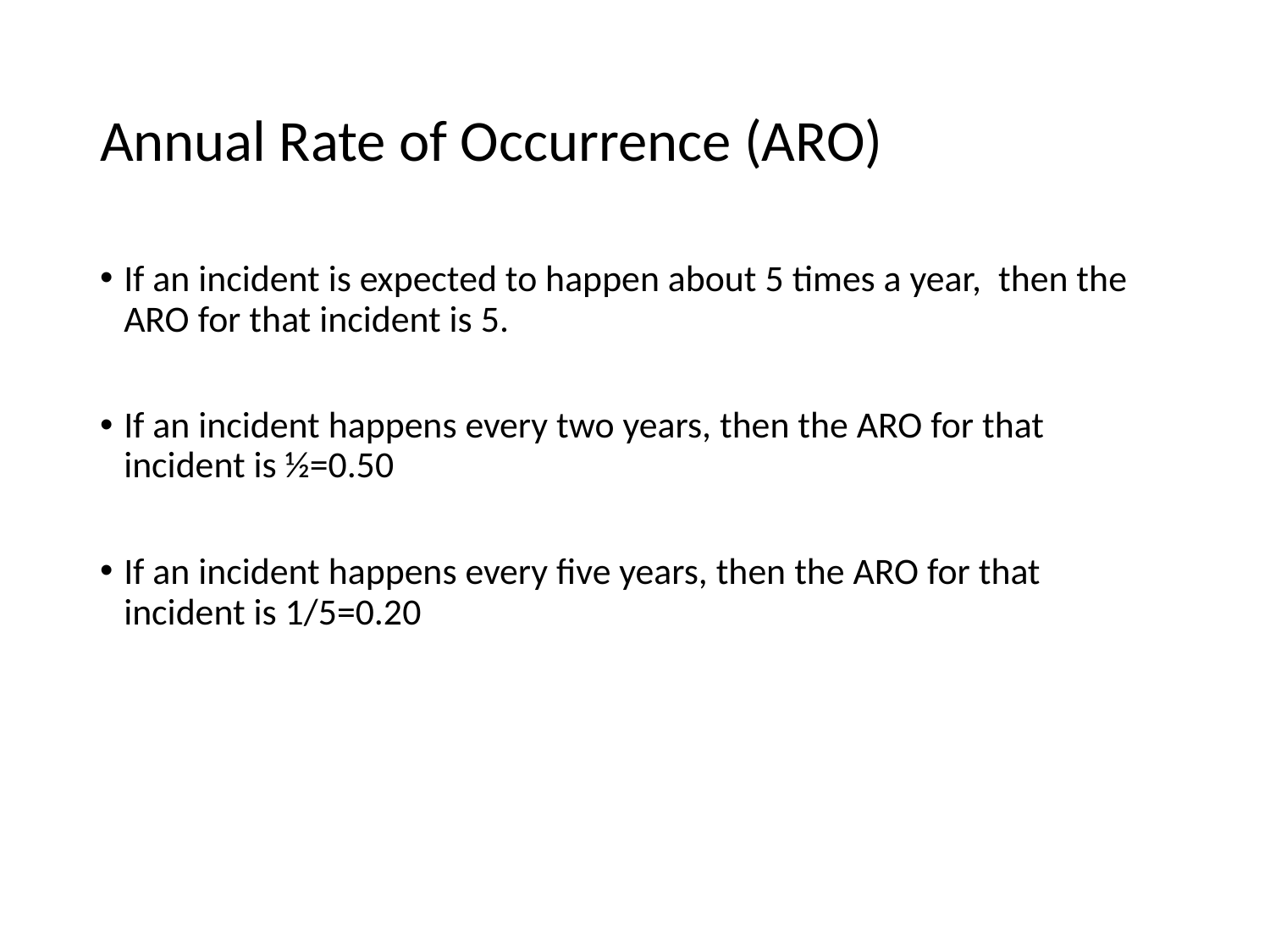

# Annual Rate of Occurrence (ARO)
If an incident is expected to happen about 5 times a year,  then the ARO for that incident is 5.

If an incident happens every two years, then the ARO for that incident is ½=0.50

If an incident happens every five years, then the ARO for that incident is 1/5=0.20